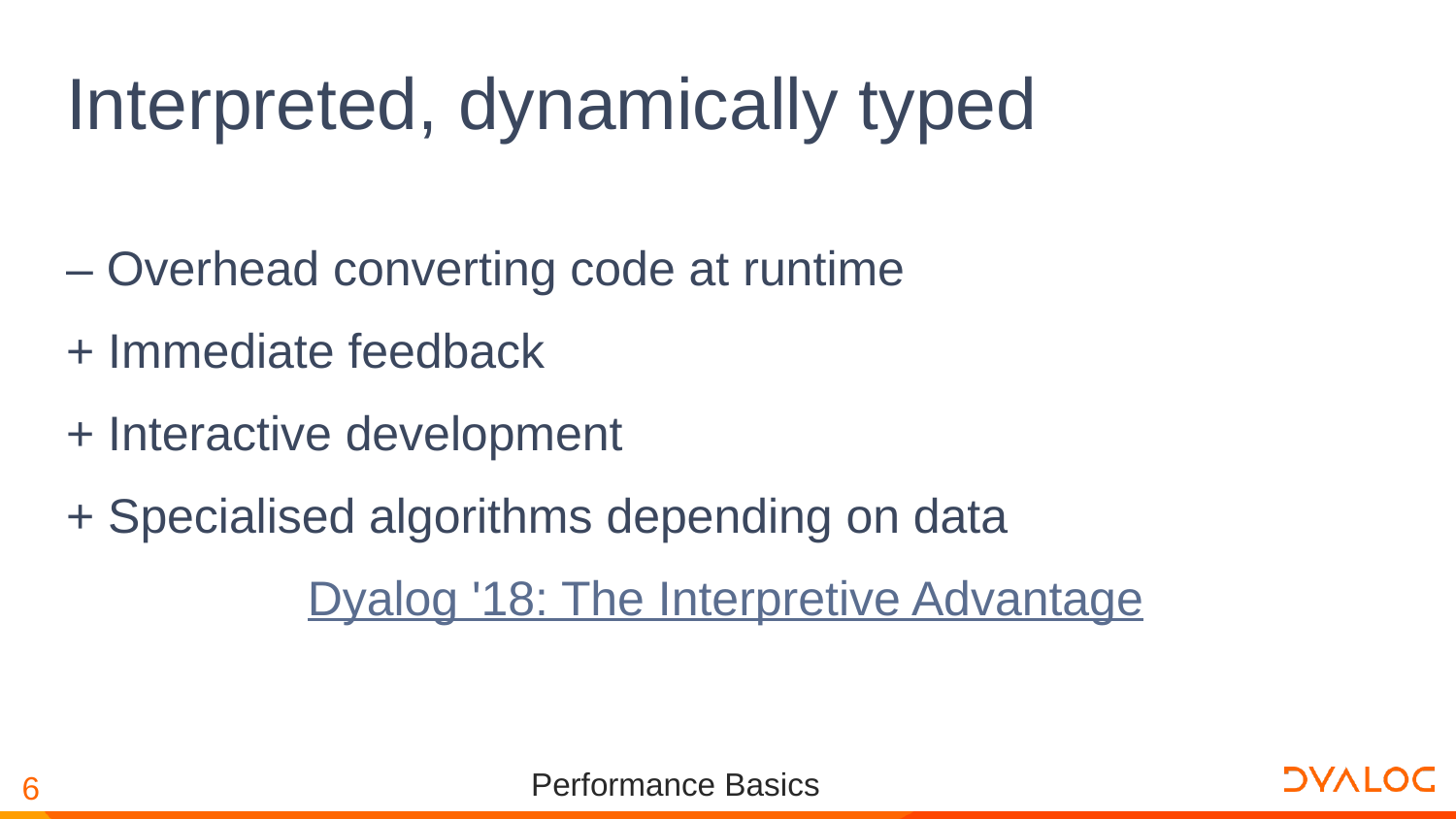

# Interpreted, dynamically typed
– Overhead converting code at runtime
+ Immediate feedback
+ Interactive development
+ Specialised algorithms depending on data
Dyalog '18: The Interpretive Advantage